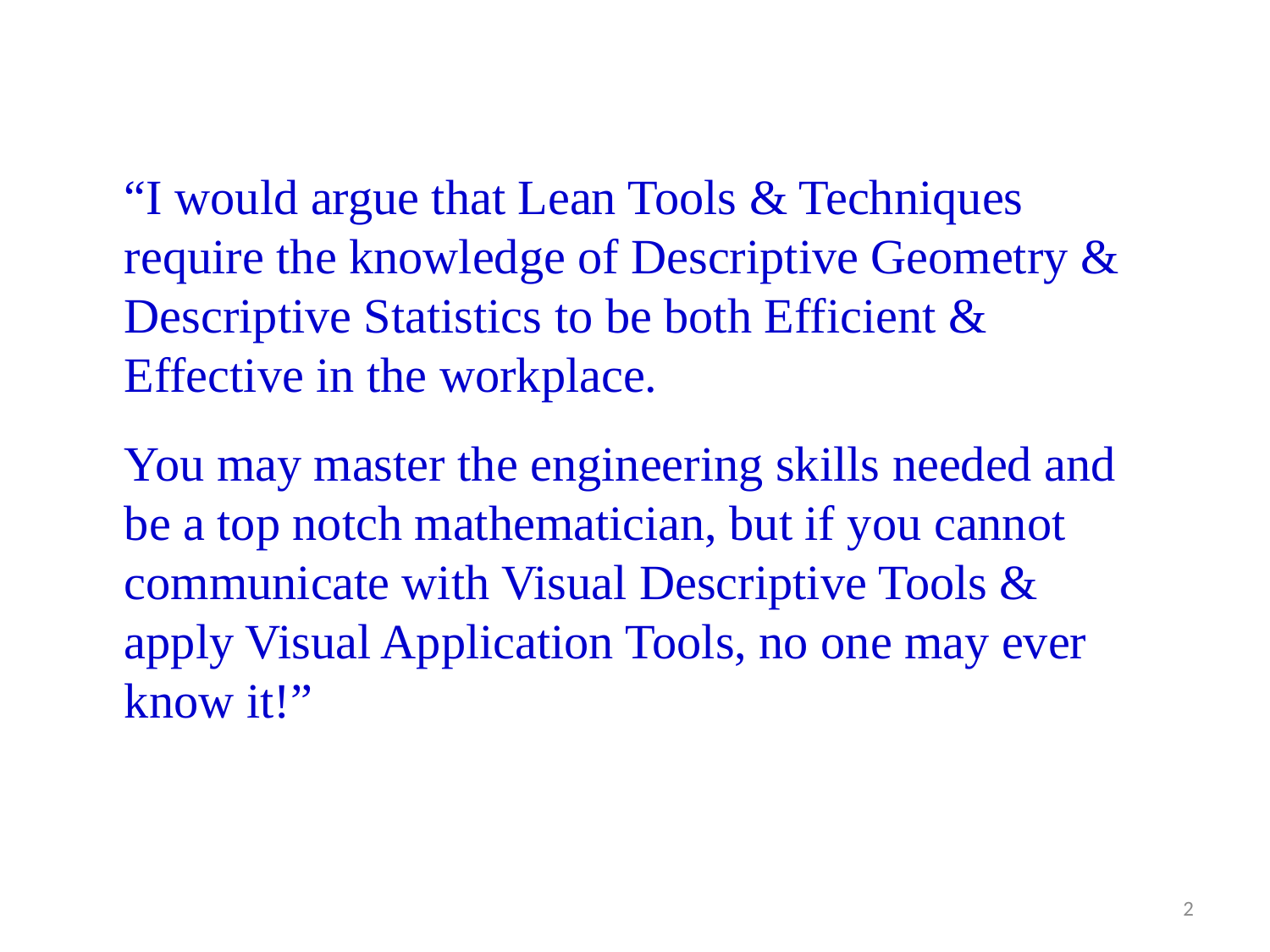

“I would argue that Lean Tools & Techniques require the knowledge of Descriptive Geometry & Descriptive Statistics to be both Efficient & Effective in the workplace.

You may master the engineering skills needed and be a top notch mathematician, but if you cannot communicate with Visual Descriptive Tools & apply Visual Application Tools, no one may ever know it!”
2